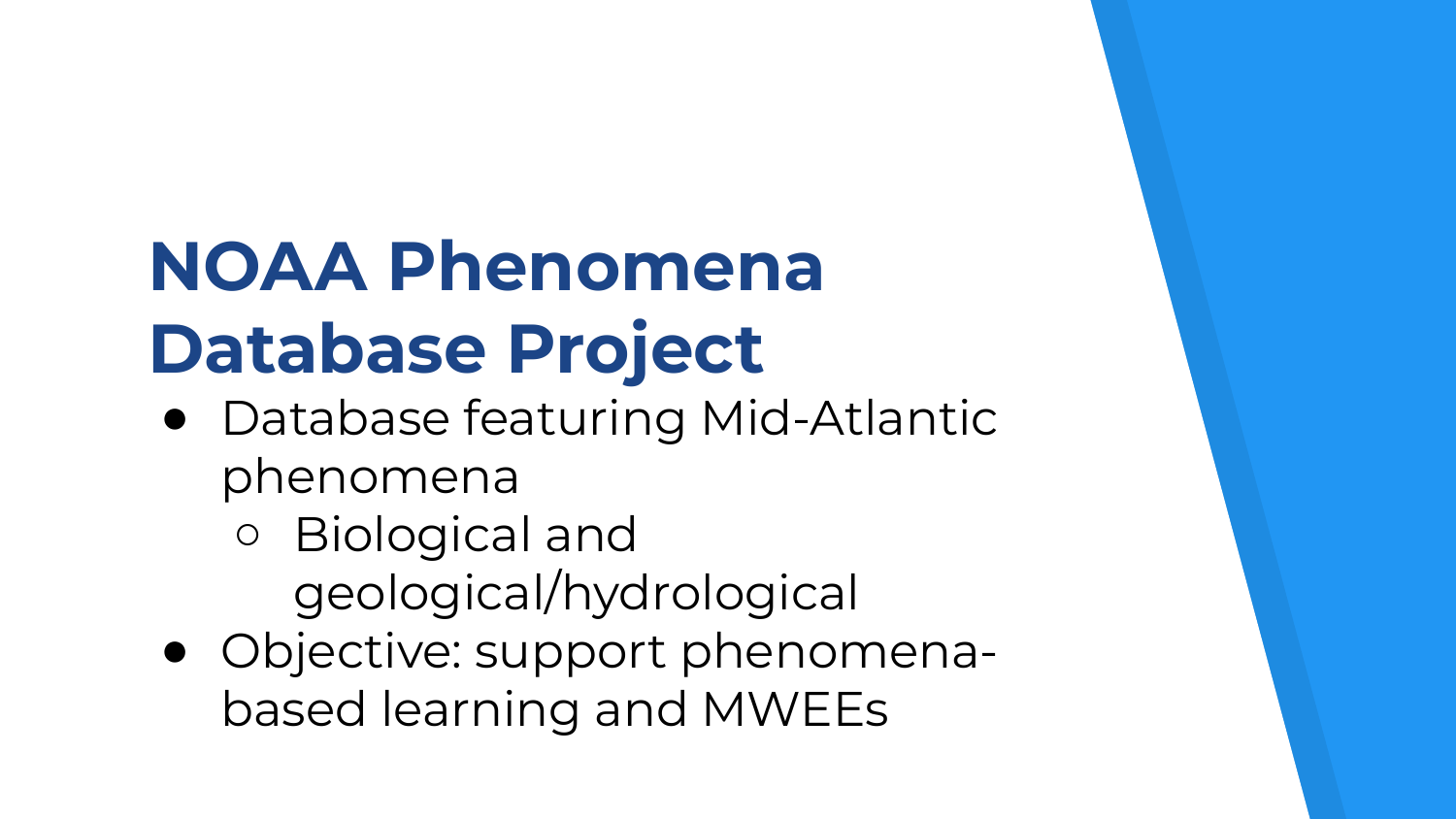

# NOAA Phenomena Database Project
Database featuring Mid-Atlantic phenomena
Biological and geological/hydrological
Objective: support phenomena-based learning and MWEEs